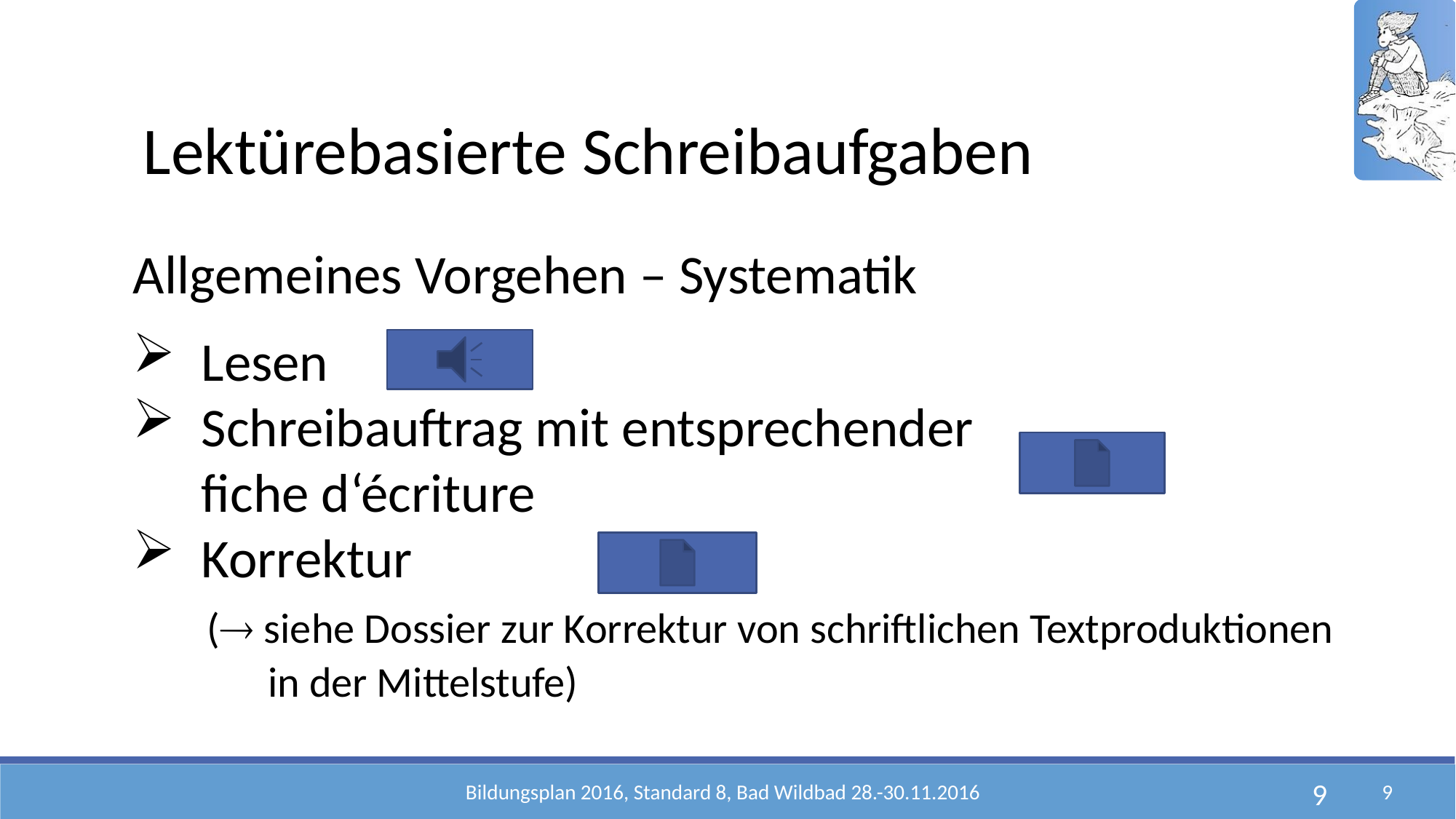

9
Lektürebasierte Schreibaufgaben
Allgemeines Vorgehen – Systematik

Lesen
Schreibauftrag mit entsprechender
fiche d‘écriture
Korrektur
      (→ siehe Dossier zur Korrektur von schriftlichen Textproduktionen
              in der Mittelstufe)